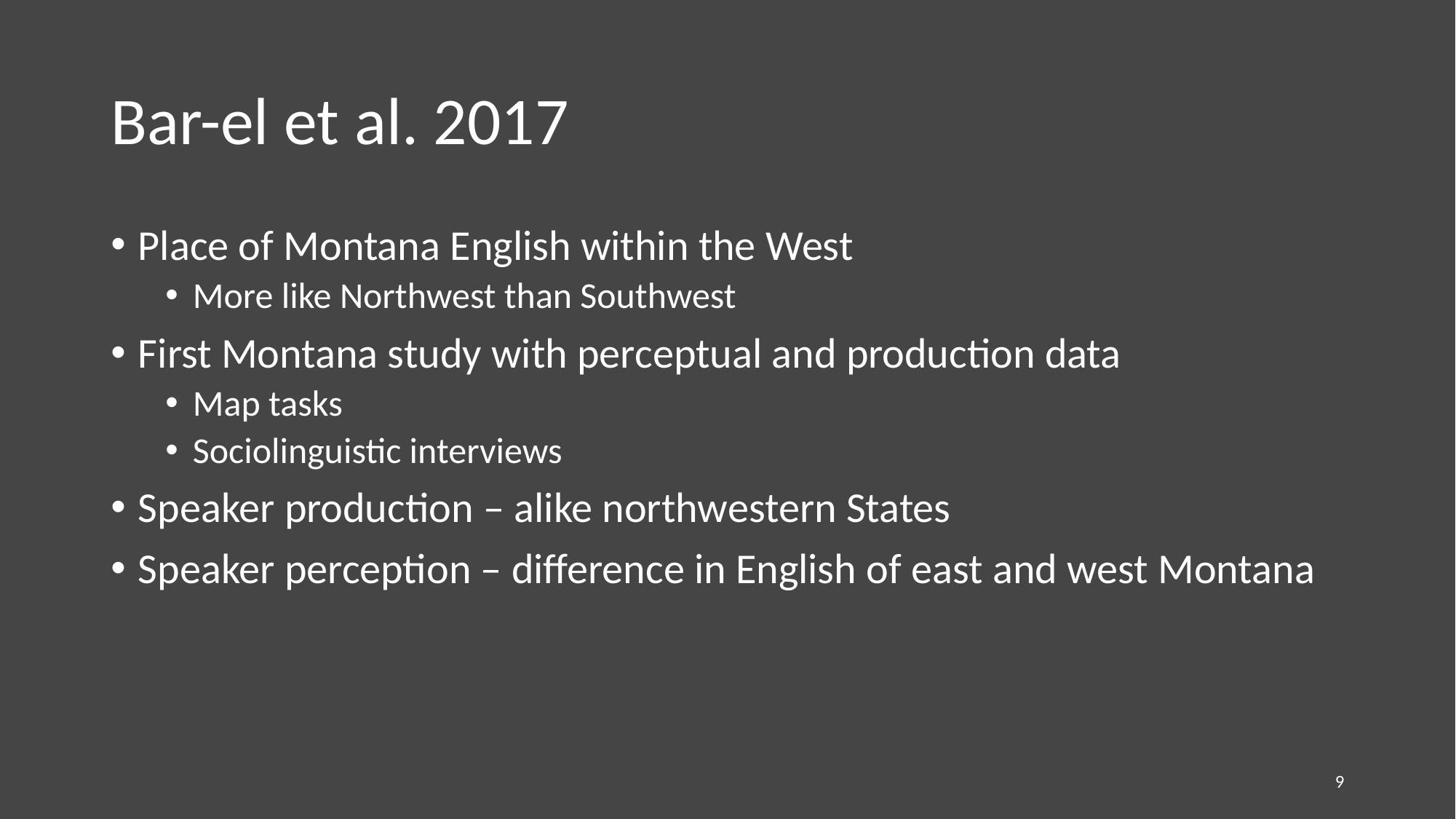

# Bar-el et al. 2017
Place of Montana English within the West
More like Northwest than Southwest
First Montana study with perceptual and production data
Map tasks
Sociolinguistic interviews
Speaker production – alike northwestern States
Speaker perception – difference in English of east and west Montana

9